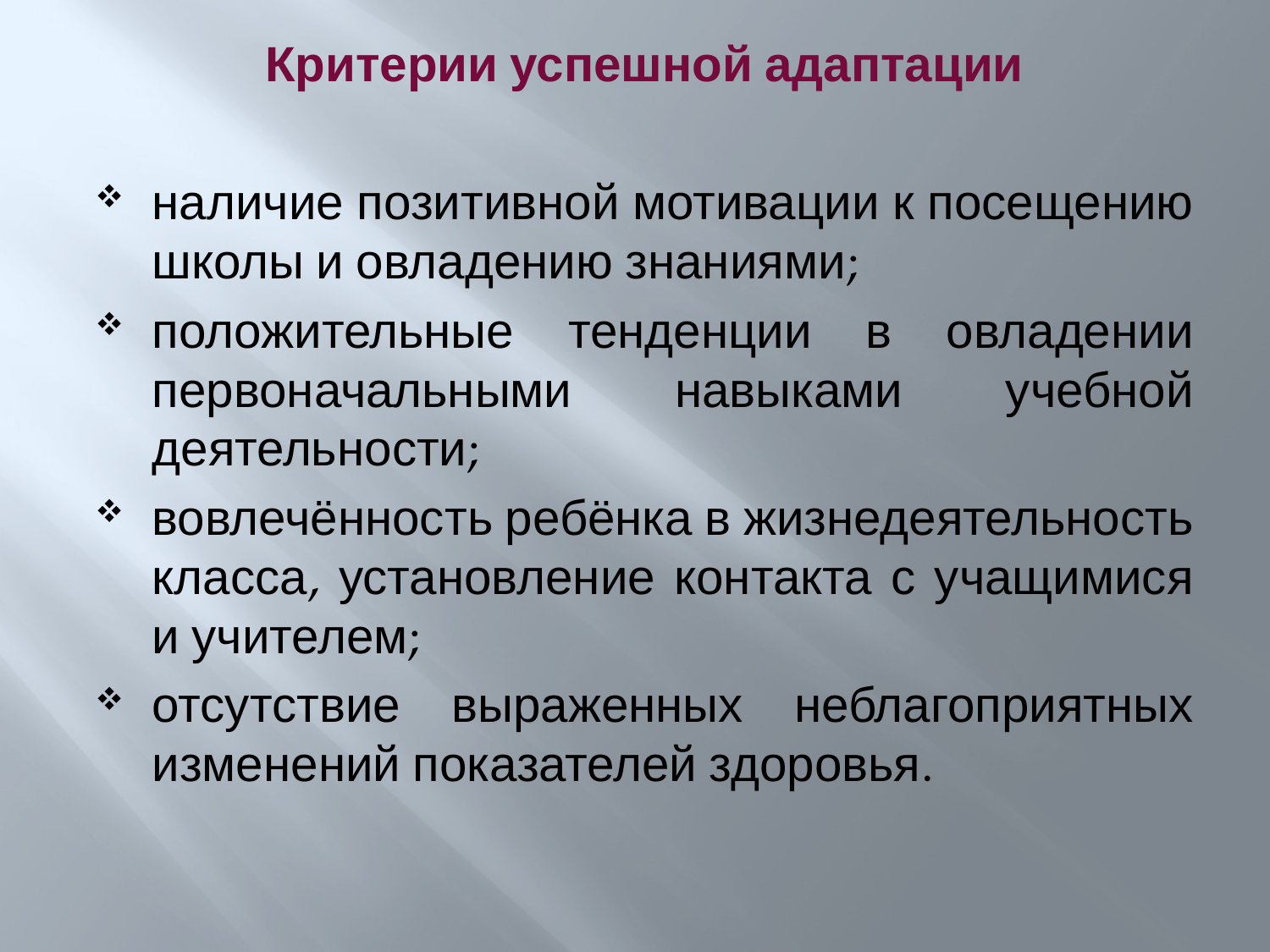

Критерии успешной адаптации

наличие позитивной мотивации к посещению школы и овладению знаниями;
положительные тенденции в овладении первоначальными навыками учебной деятельности;
вовлечённость ребёнка в жизнедеятельность класса, установление контакта с учащимися и учителем;
отсутствие выраженных неблагоприятных изменений показателей здоровья.